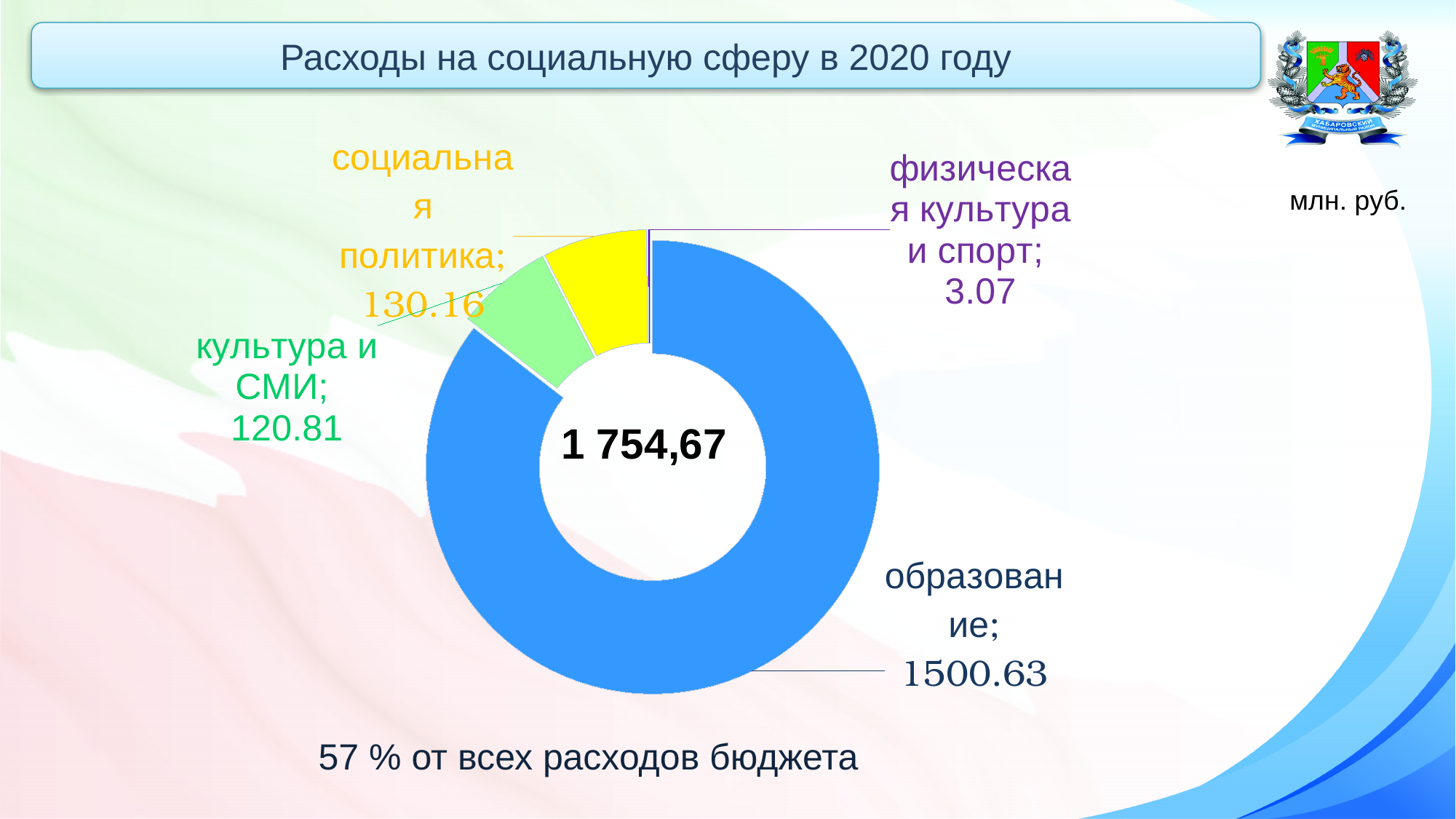

Расходы на социальную сферу в 2020 году

### Chart

| Category | Продажи |
|---|---|
| образование | 1500.63 |
| культура и СМИ | 120.81 |
| социальная политика | 130.16 |
| физическая культура и спорт | 3.07 |
млн. руб.

### Chart

| Category |
|---|
57 % от всех расходов бюджета